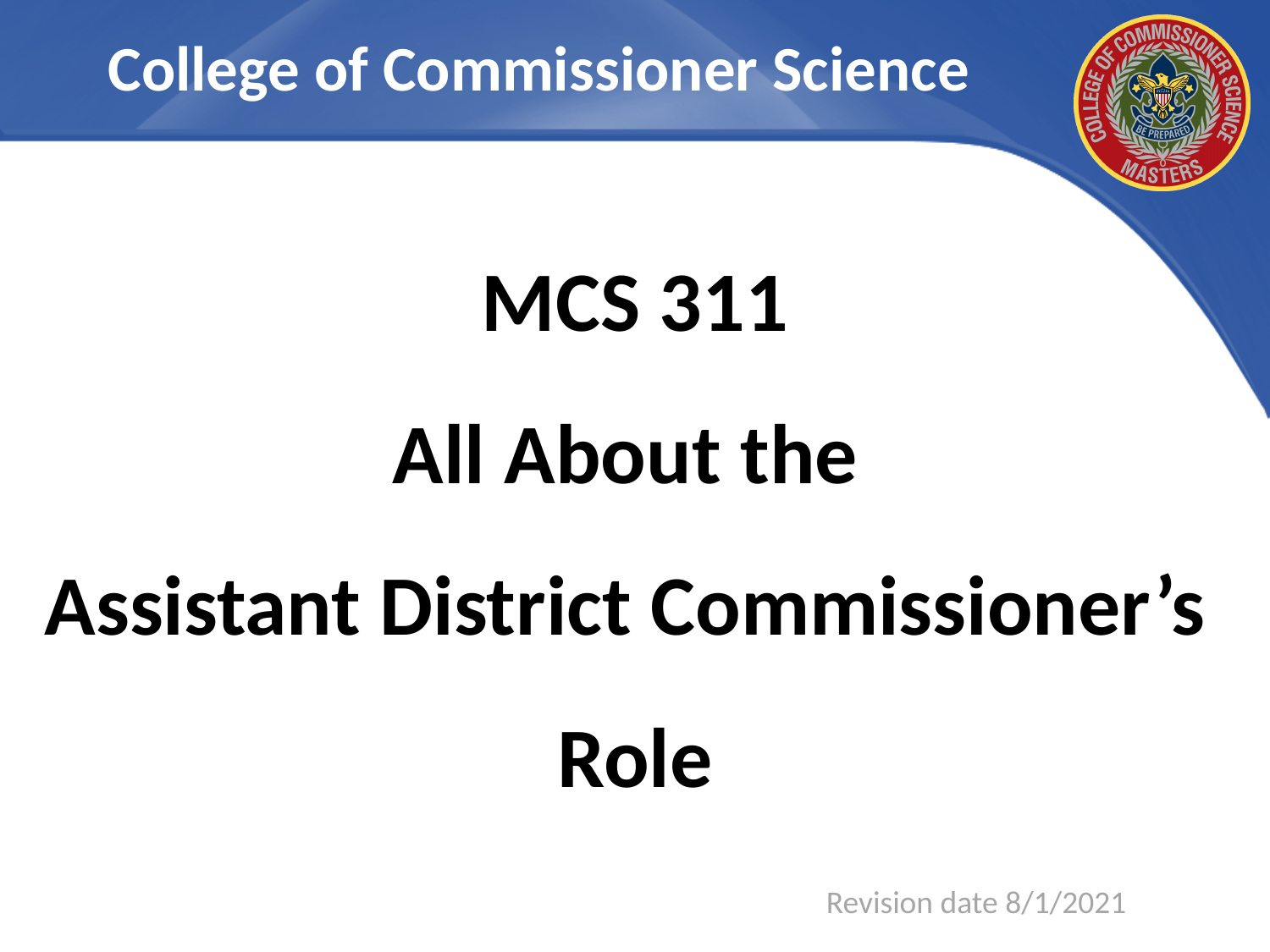

# MCS 311 All About the Assistant District Commissioner’s Role
Revision date 8/1/2021